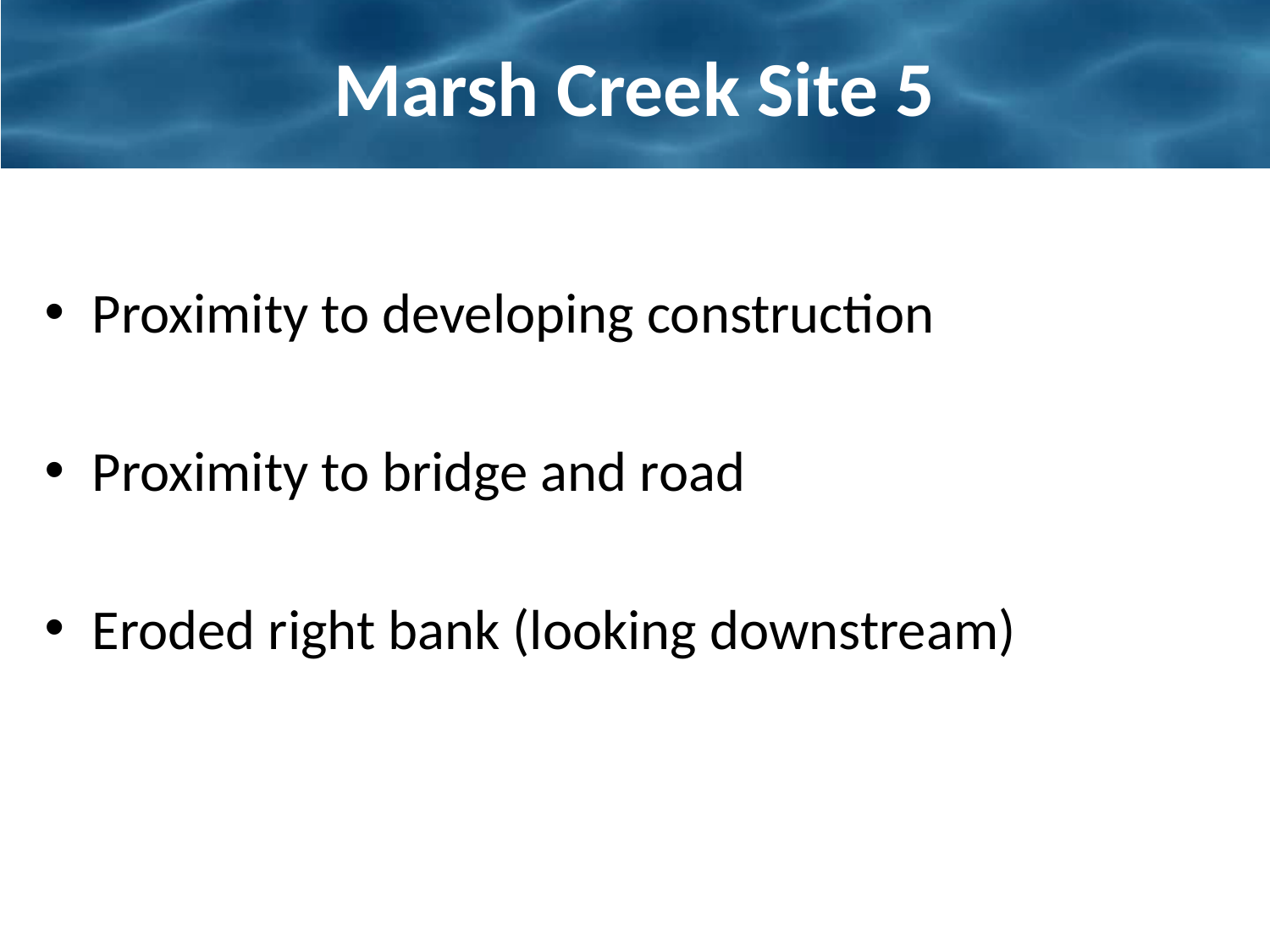

# Marsh Creek Site 5

Proximity to developing construction

Proximity to bridge and road

Eroded right bank (looking downstream)